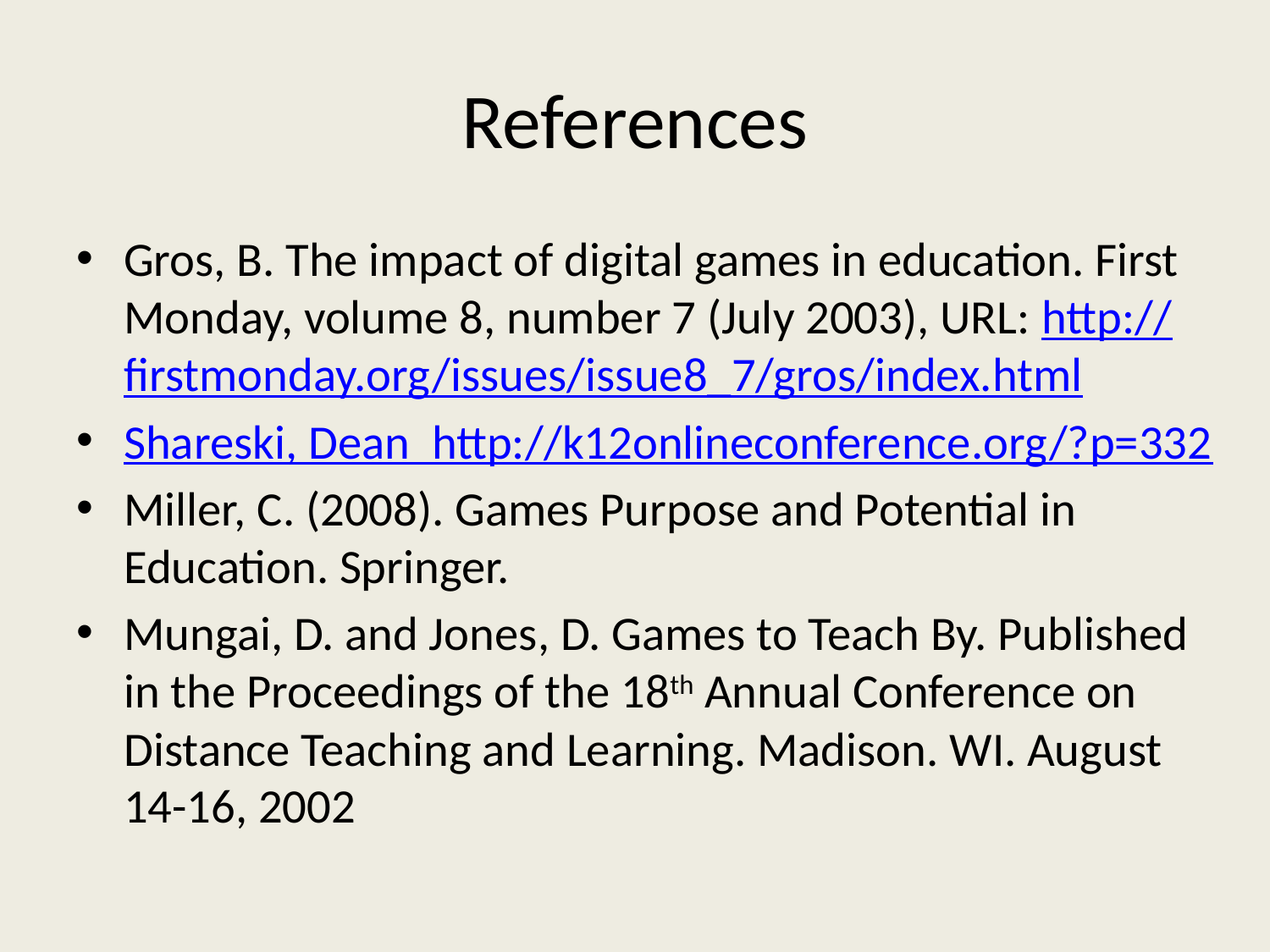

# References
Gros, B. The impact of digital games in education. First Monday, volume 8, number 7 (July 2003), URL: http://firstmonday.org/issues/issue8_7/gros/index.html
Shareski, Dean  http://k12onlineconference.org/?p=332
Miller, C. (2008). Games Purpose and Potential in Education. Springer.
Mungai, D. and Jones, D. Games to Teach By. Published in the Proceedings of the 18th Annual Conference on Distance Teaching and Learning. Madison. WI. August 14-16, 2002